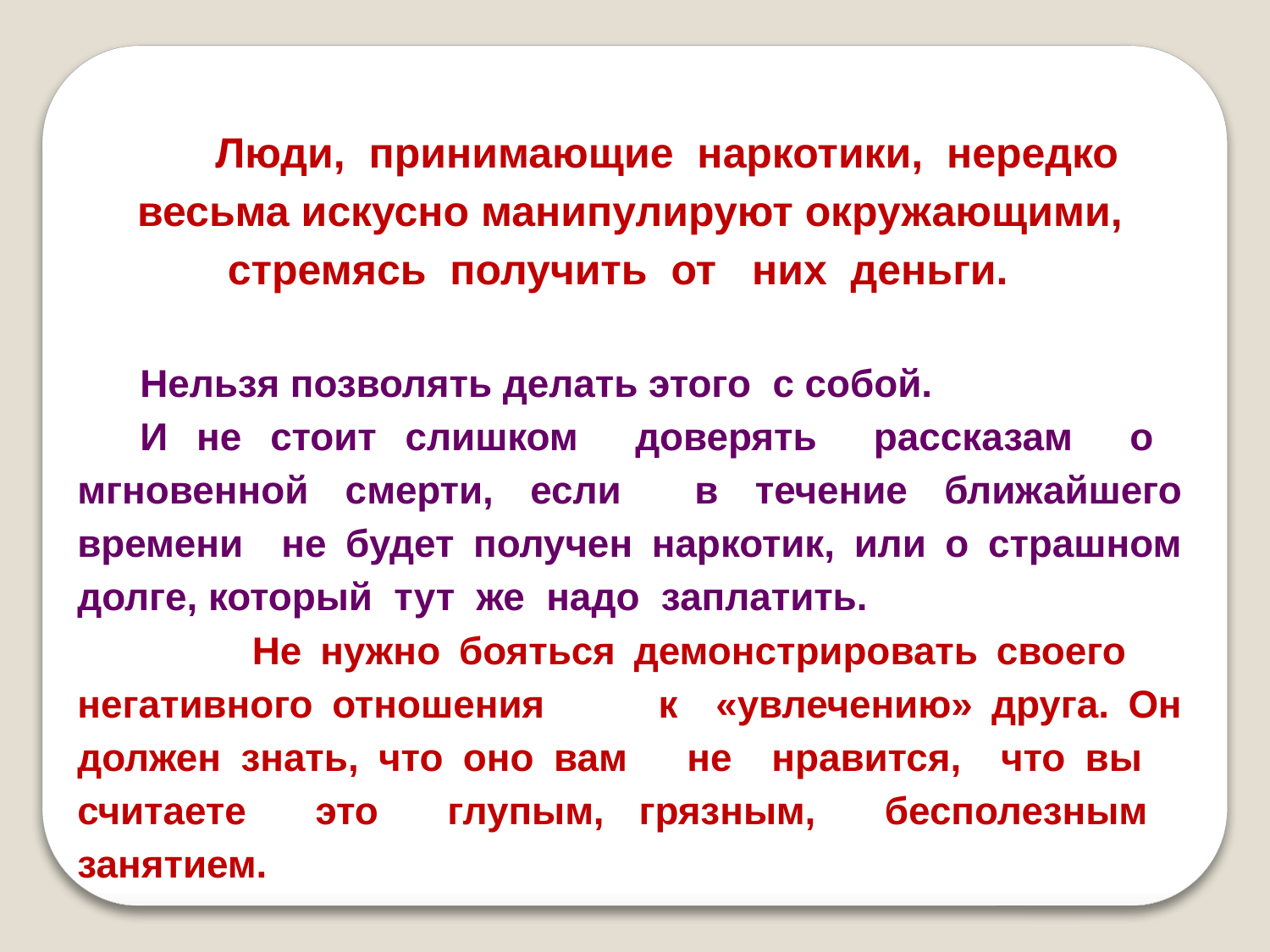

Люди,  принимающие  наркотики,  нередко весьма искусно манипулируют окружающими, стремясь  получить  от   них  деньги.

Нельзя позволять делать этого  с собой.
И не стоит слишком  доверять  рассказам  о  мгновенной смерти, если  в течение ближайшего времени  не будет получен наркотик, или о страшном долге, который  тут  же  надо  заплатить.
      Не нужно бояться демонстрировать своего    негативного отношения      к  «увлечению» друга. Он должен знать, что оно вам   не  нравится,  что вы   считаете  это  глупым, грязным,  бесполезным  занятием.